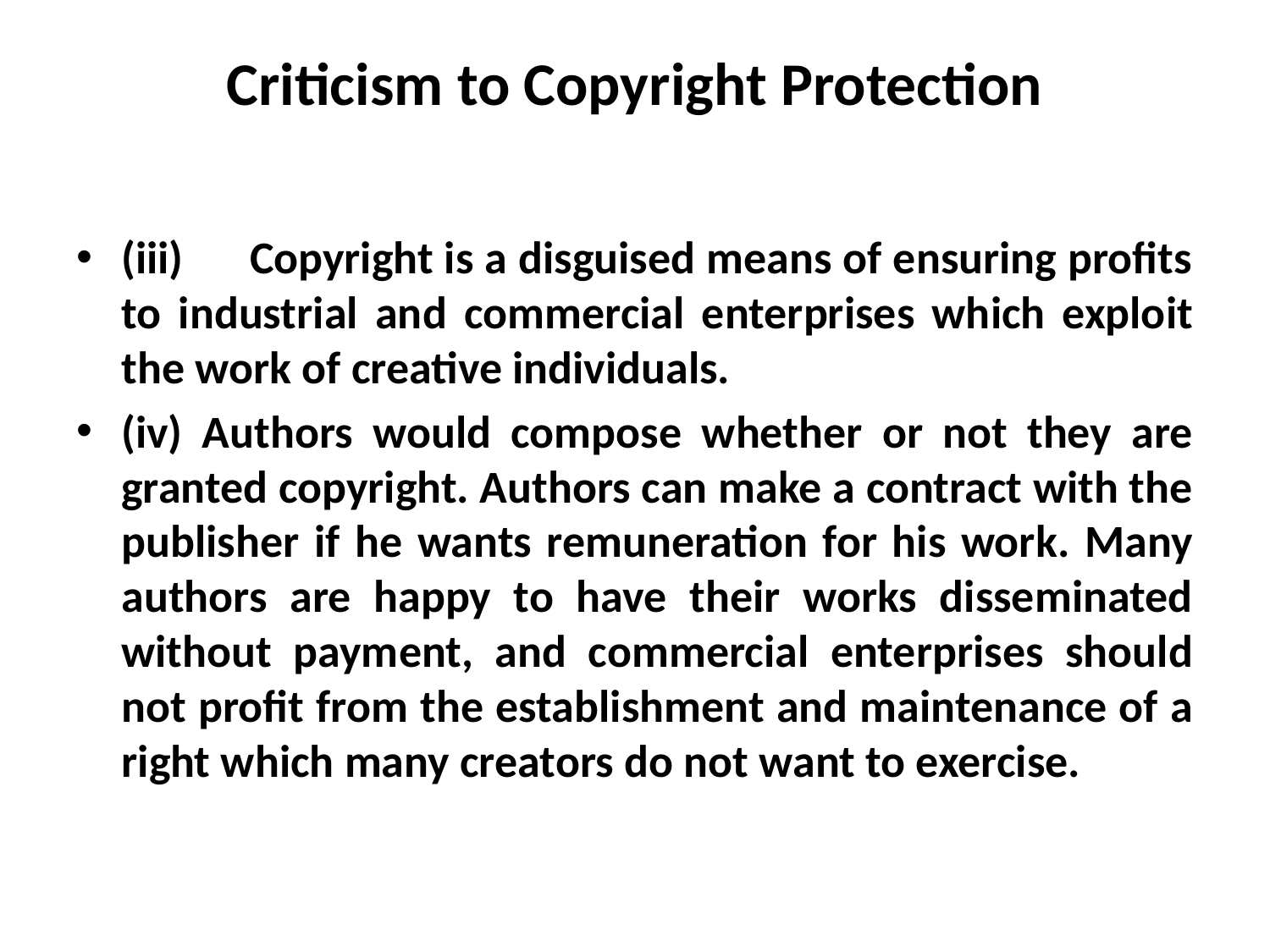

# Criticism to Copyright Protection
(iii)      Copyright is a disguised means of ensuring profits to industrial and commercial enterprises which exploit the work of creative individuals.
(iv) Authors would compose whether or not they are granted copyright. Authors can make a contract with the publisher if he wants remuneration for his work. Many authors are happy to have their works disseminated without payment, and commercial enterprises should not profit from the establishment and maintenance of a right which many creators do not want to exercise.